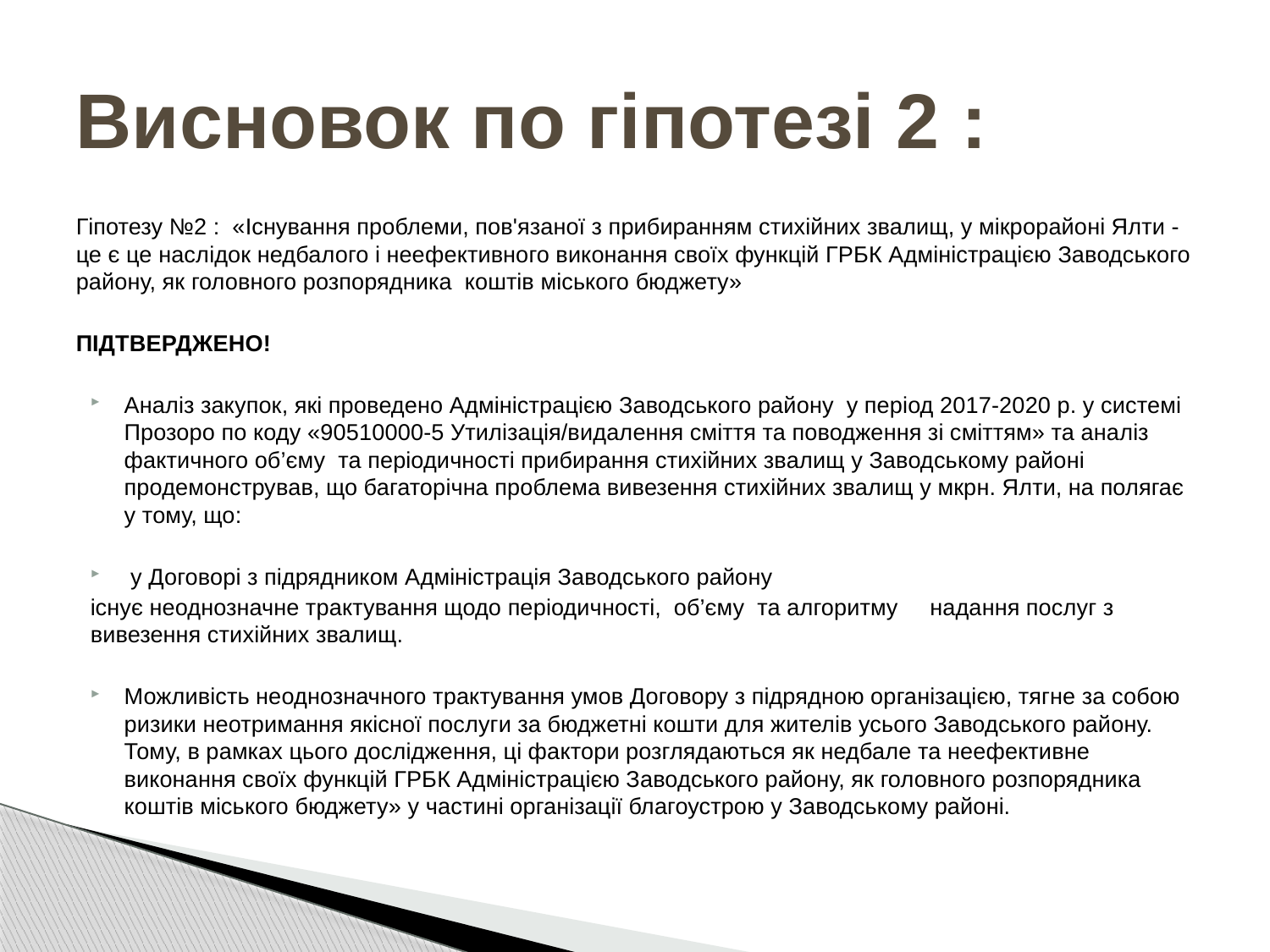

# Висновок по гіпотезі 2 :
Гіпотезу №2 :  «Існування проблеми, пов'язаної з прибиранням стихійних звалищ, у мікрорайоні Ялти - це є це наслідок недбалого і неефективного виконання своїх функцій ГРБК Адміністрацією Заводського району, як головного розпорядника  коштів міського бюджету»

ПІДТВЕРДЖЕНО!

Аналіз закупок, які проведено Адміністрацією Заводського району  у період 2017-2020 р. у системі Прозоро по коду «90510000-5 Утилізація/видалення сміття та поводження зі сміттям» та аналіз фактичного об’єму  та періодичності прибирання стихійних звалищ у Заводському районі продемонстрував, що багаторічна проблема вивезення стихійних звалищ у мкрн. Ялти, на полягає у тому, що:

 у Договорі з підрядником Адміністрація Заводського району
існує неоднозначне трактування щодо періодичності,  об’єму  та алгоритму     надання послуг з вивезення стихійних звалищ.

Можливість неоднозначного трактування умов Договору з підрядною організацією, тягне за собою ризики неотримання якісної послуги за бюджетні кошти для жителів усього Заводського району. Тому, в рамках цього дослідження, ці фактори розглядаються як недбале та неефективне виконання своїх функцій ГРБК Адміністрацією Заводського району, як головного розпорядника  коштів міського бюджету» у частині організації благоустрою у Заводському районі.